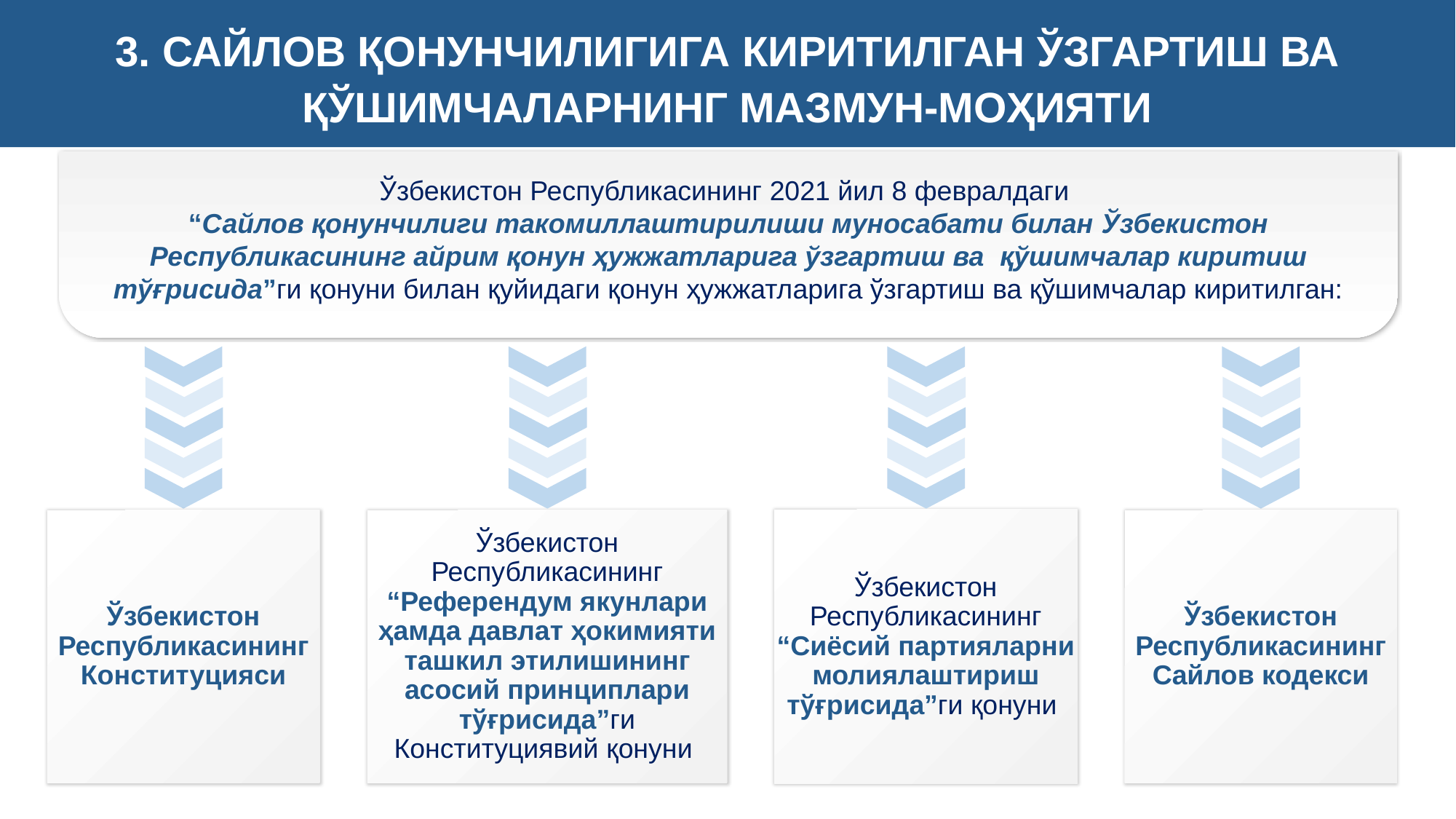

3. САЙЛОВ ҚОНУНЧИЛИГИГА КИРИТИЛГАН ЎЗГАРТИШ ВА ҚЎШИМЧАЛАРНИНГ МАЗМУН-МОҲИЯТИ

Ўзбекистон Республикасининг 2021 йил 8 февралдаги
“Сайлов қонунчилиги такомиллаштирилиши муносабати билан Ўзбекистон Республикасининг айрим қонун ҳужжатларига ўзгартиш ва  қўшимчалар киритиш тўғрисида”ги қонуни билан қуйидаги қонун ҳужжатларига ўзгартиш ва қўшимчалар киритилган:

Ўзбекистон Республикасининг
“Сиёсий партияларни молиялаштириш тўғрисида”ги қонуни
Ўзбекистон Республикасининг Конституцияси
Ўзбекистон Республикасининг “Референдум якунлари ҳамда давлат ҳокимияти ташкил этилишининг асосий принциплари тўғрисида”ги Конституциявий қонуни
Ўзбекистон Республикасининг Cайлов кодекси